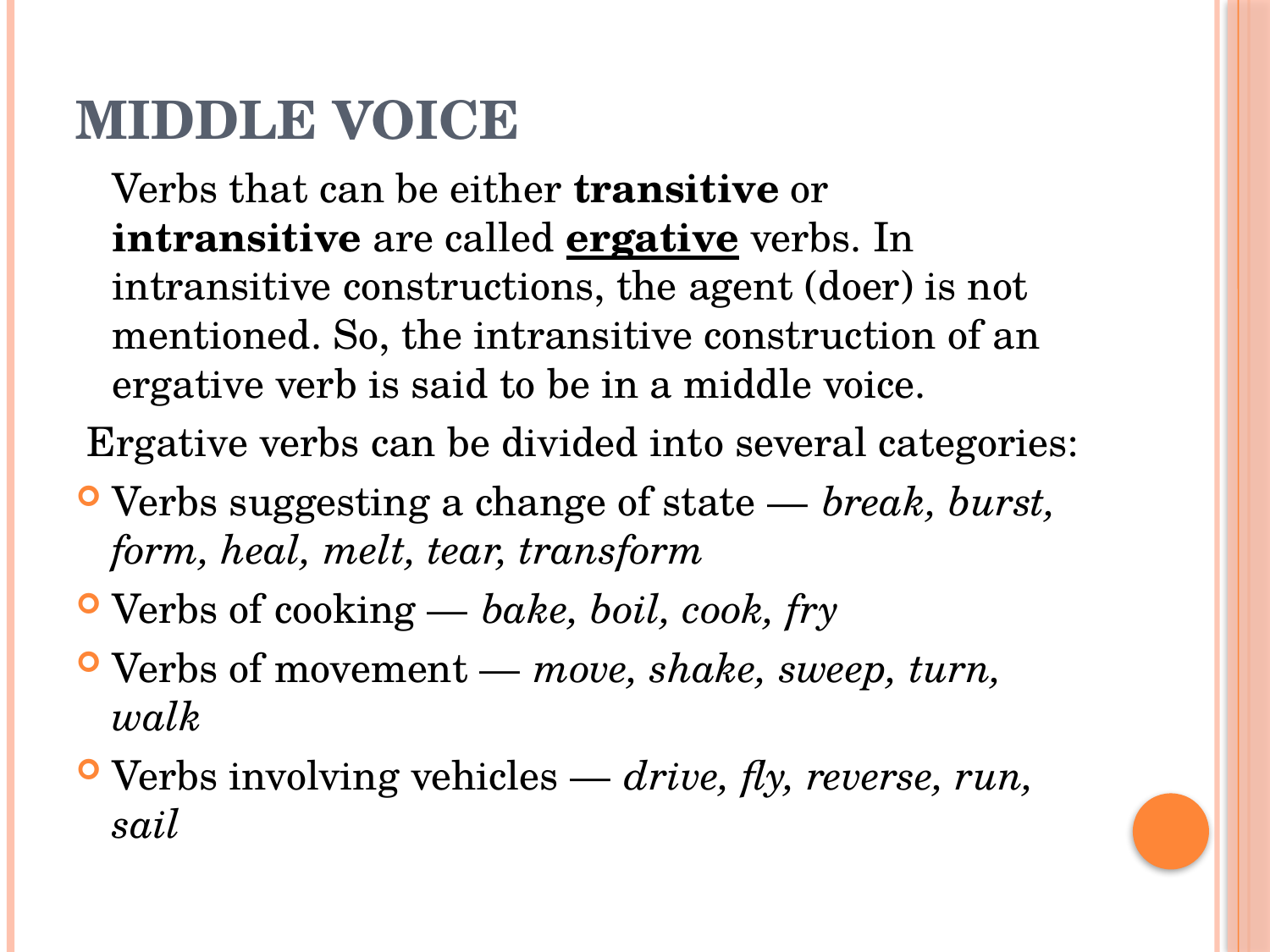

# Middle voice
	Verbs that can be either transitive or intransitive are called ergative verbs. In intransitive constructions, the agent (doer) is not mentioned. So, the intransitive construction of an ergative verb is said to be in a middle voice.
 Ergative verbs can be divided into several categories:
Verbs suggesting a change of state — break, burst, form, heal, melt, tear, transform
Verbs of cooking — bake, boil, cook, fry
Verbs of movement — move, shake, sweep, turn, walk
Verbs involving vehicles — drive, fly, reverse, run, sail